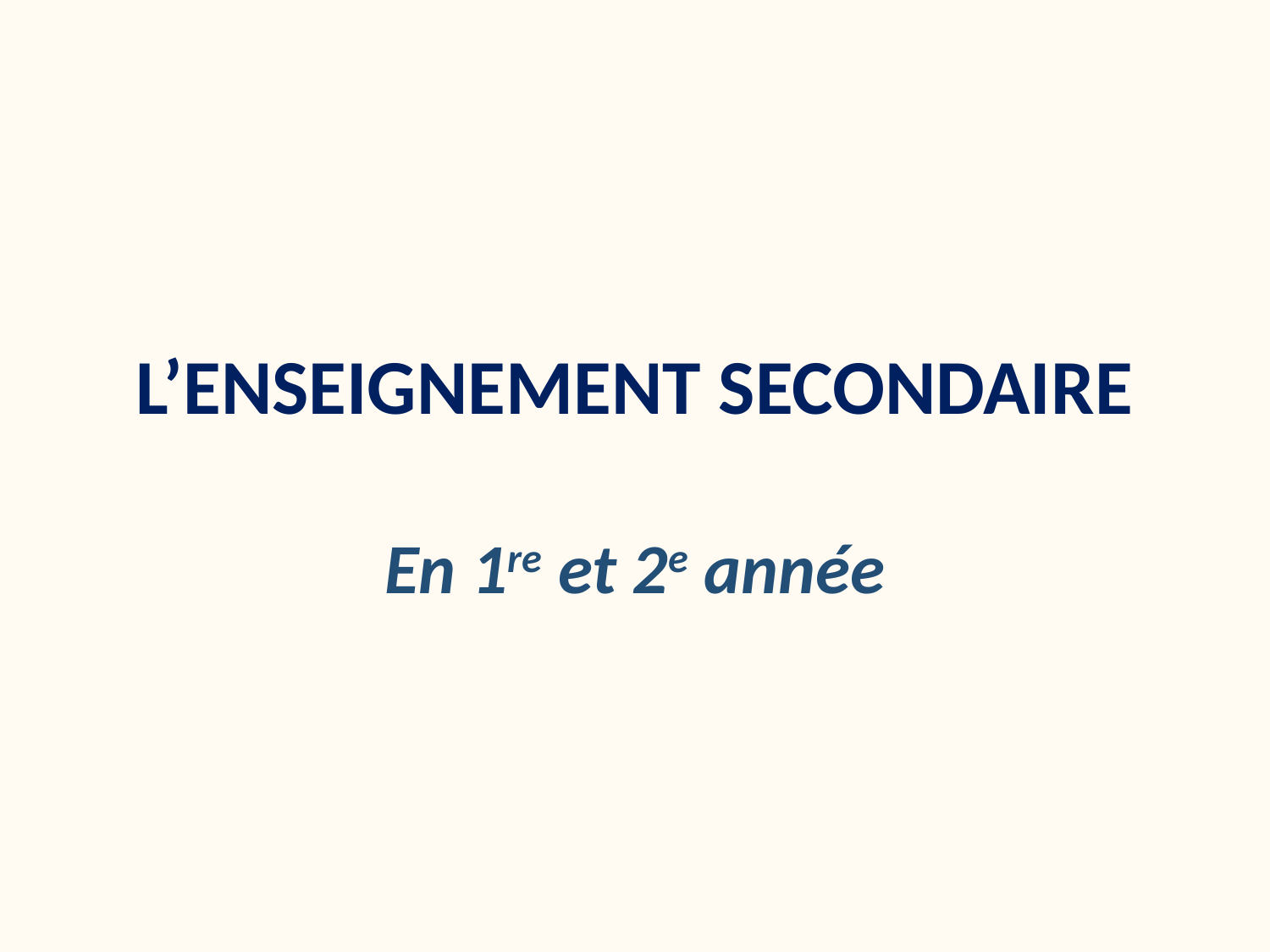

#

L’ENSEIGNEMENT SECONDAIRE

En 1re et 2e année